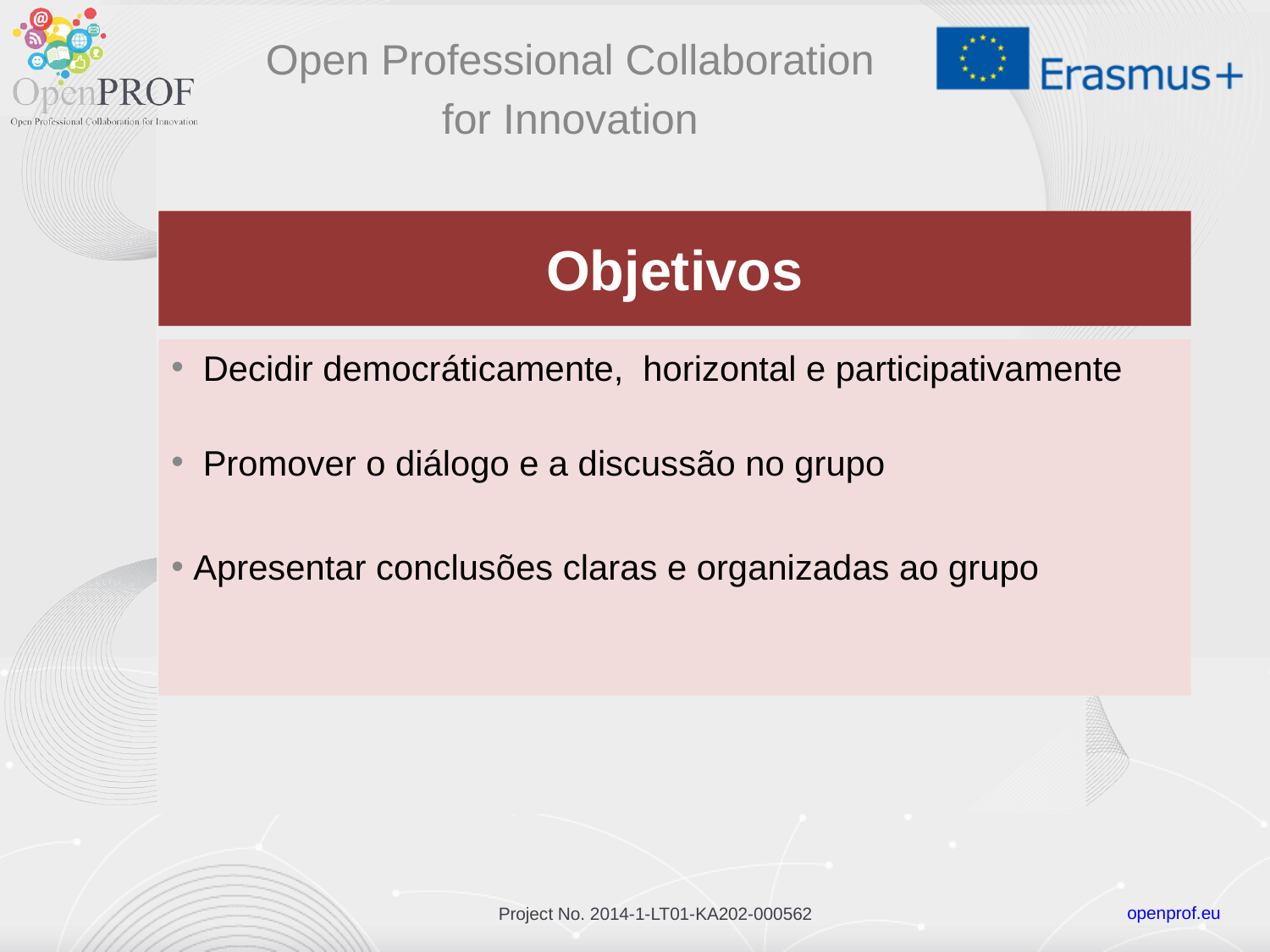

Open Professional Collaboration
for Innovation
# Objetivos
  Decidir democráticamente,  horizontal e participativamente

  Promover o diálogo e a discussão no grupo

 Apresentar conclusões claras e organizadas ao grupo